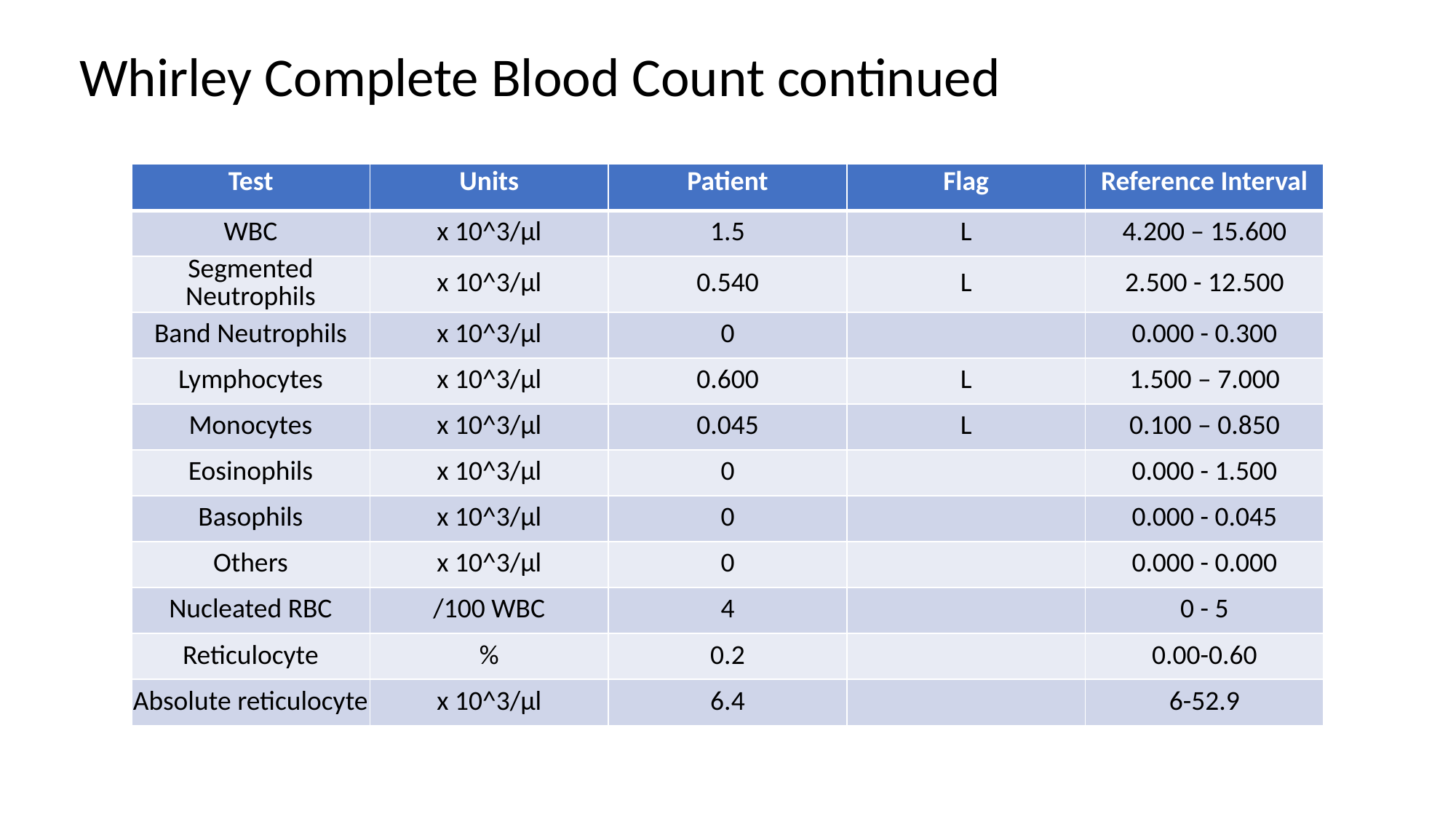

# Whirley Complete Blood Count continued
| Test | Units | Patient | Flag | Reference Interval |
| --- | --- | --- | --- | --- |
| WBC | x 10^3/µl | 1.5 | L | 4.200 – 15.600 |
| Segmented Neutrophils | x 10^3/µl | 0.540 | L | 2.500 - 12.500 |
| Band Neutrophils | x 10^3/µl | 0 |  | 0.000 - 0.300 |
| Lymphocytes | x 10^3/µl | 0.600 | L | 1.500 – 7.000 |
| Monocytes | x 10^3/µl | 0.045 | L | 0.100 – 0.850 |
| Eosinophils | x 10^3/µl | 0 |  | 0.000 - 1.500 |
| Basophils | x 10^3/µl | 0 |  | 0.000 - 0.045 |
| Others | x 10^3/µl | 0 |  | 0.000 - 0.000 |
| Nucleated RBC | /100 WBC | 4 |  | 0 - 5 |
| Reticulocyte | % | 0.2 |  | 0.00-0.60 |
| Absolute reticulocyte | x 10^3/µl | 6.4 |  | 6-52.9 |